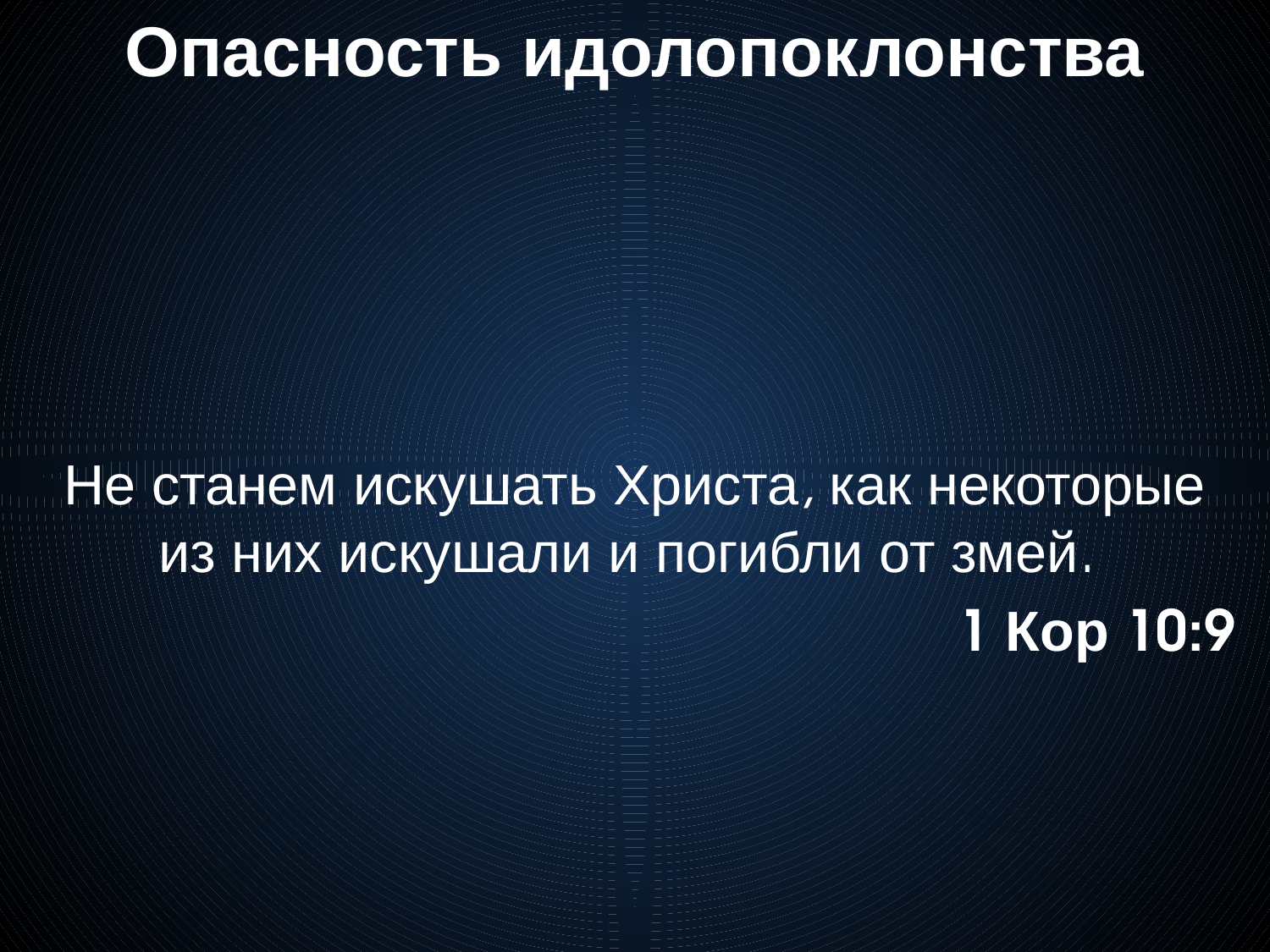

# Опасность идолопоклонства
Не станем искушать Христа, как некоторые из них искушали и погибли от змей.
1 Кор 10:9